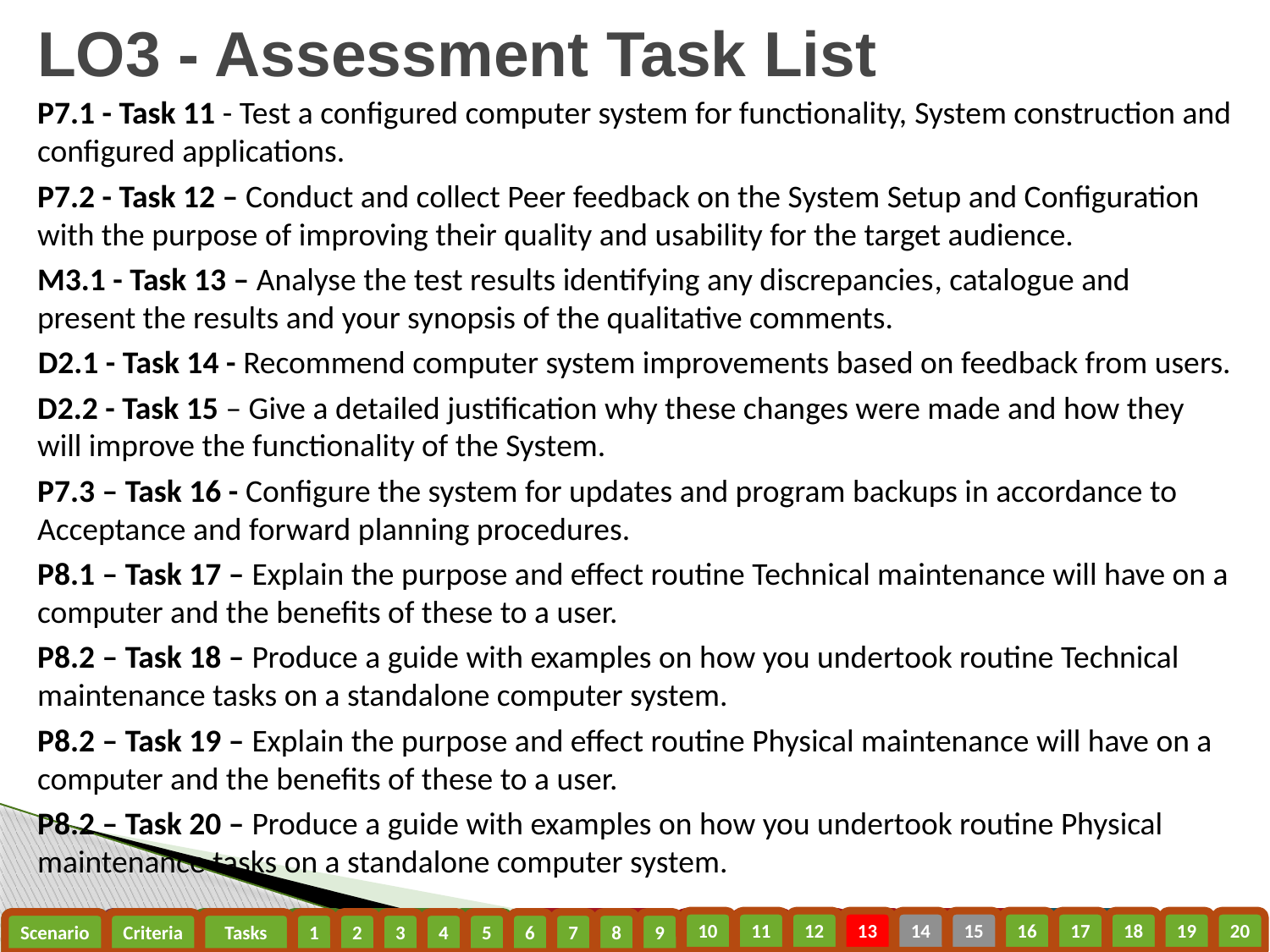

# LO3 - Assessment Task List
P7.1 - Task 11 - Test a configured computer system for functionality, System construction and configured applications.
P7.2 - Task 12 – Conduct and collect Peer feedback on the System Setup and Configuration with the purpose of improving their quality and usability for the target audience.
M3.1 - Task 13 – Analyse the test results identifying any discrepancies, catalogue and present the results and your synopsis of the qualitative comments.
D2.1 - Task 14 - Recommend computer system improvements based on feedback from users.
D2.2 - Task 15 – Give a detailed justification why these changes were made and how they will improve the functionality of the System.
P7.3 – Task 16 - Configure the system for updates and program backups in accordance to Acceptance and forward planning procedures.
P8.1 – Task 17 – Explain the purpose and effect routine Technical maintenance will have on a computer and the benefits of these to a user.
P8.2 – Task 18 – Produce a guide with examples on how you undertook routine Technical maintenance tasks on a standalone computer system.
P8.2 – Task 19 – Explain the purpose and effect routine Physical maintenance will have on a computer and the benefits of these to a user.
P8.2 – Task 20 – Produce a guide with examples on how you undertook routine Physical maintenance tasks on a standalone computer system.